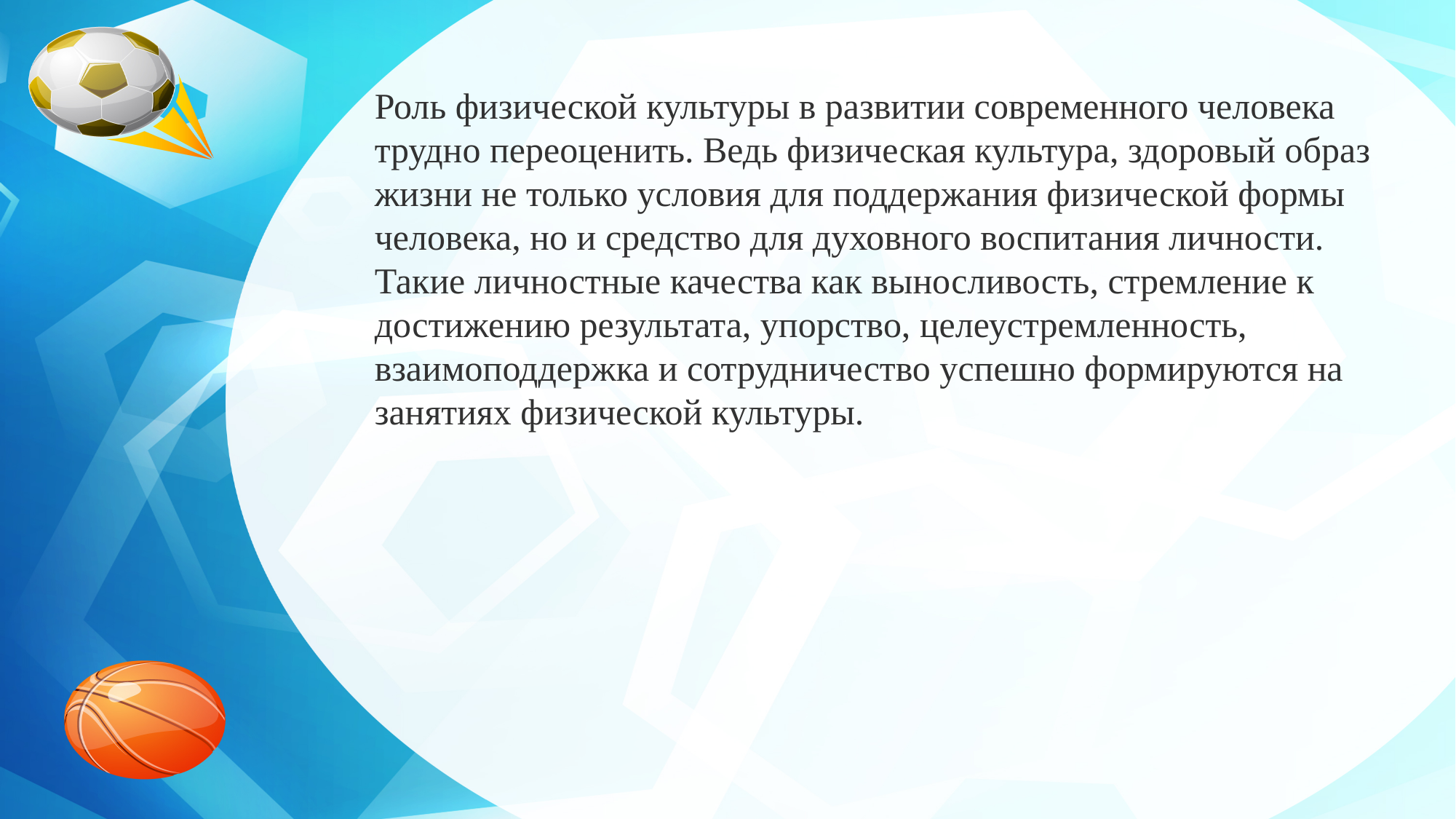

Роль физической культуры в развитии современного человека трудно переоценить. Ведь физическая культура, здоровый образ жизни не только условия для поддержания физической формы человека, но и средство для духовного воспитания личности. Такие личностные качества как выносливость, стремление к достижению результата, упорство, целеустремленность, взаимоподдержка и сотрудничество успешно формируются на занятиях физической культуры.